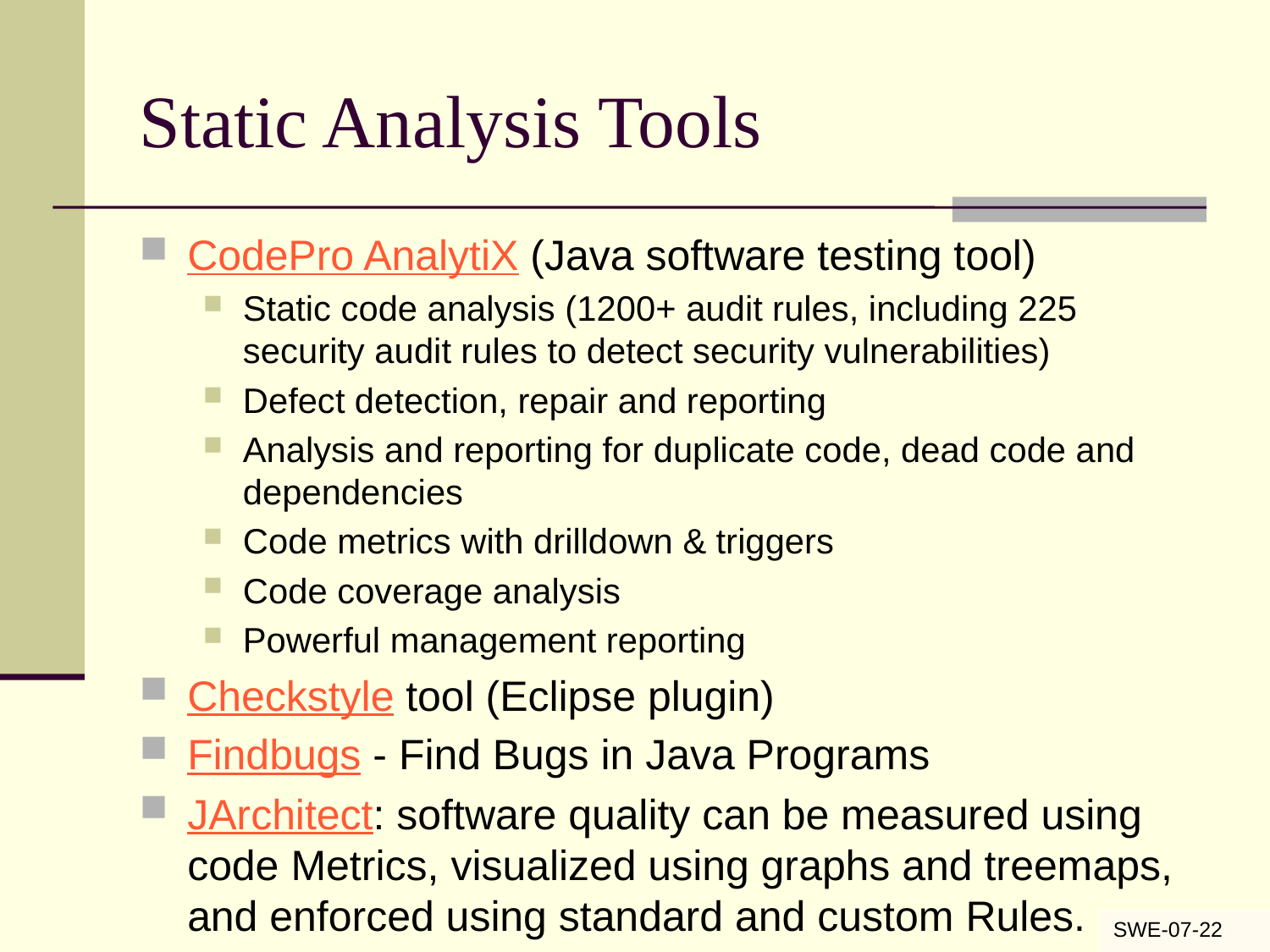

# Static Analysis Tools
CodePro AnalytiX (Java software testing tool)
Static code analysis (1200+ audit rules, including 225 security audit rules to detect security vulnerabilities)
Defect detection, repair and reporting
Analysis and reporting for duplicate code, dead code and dependencies
Code metrics with drilldown & triggers
Code coverage analysis
Powerful management reporting
Checkstyle tool (Eclipse plugin)
Findbugs - Find Bugs in Java Programs
JArchitect: software quality can be measured using code Metrics, visualized using graphs and treemaps, and enforced using standard and custom Rules.